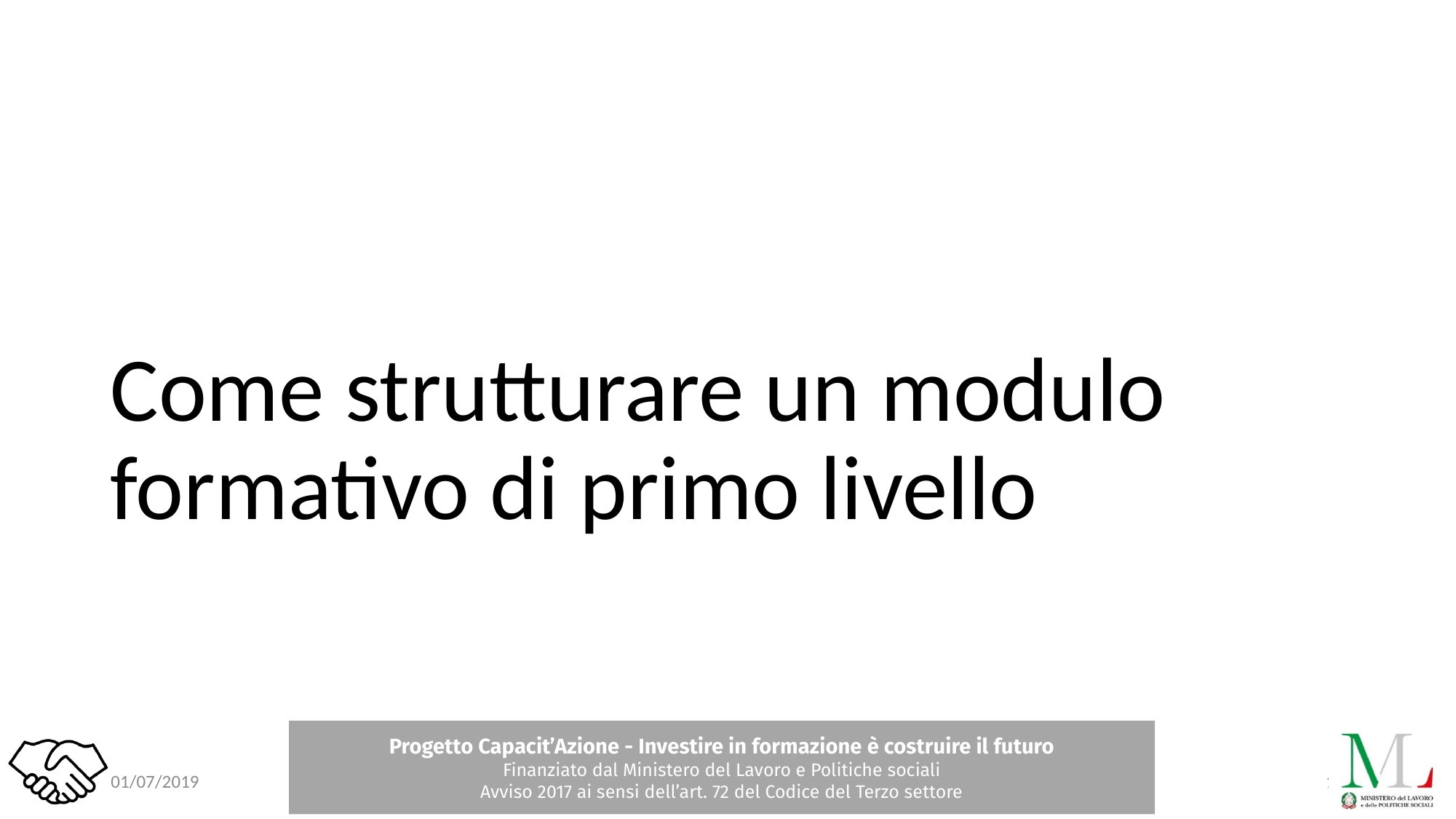

# Come strutturare un modulo formativo di primo livello